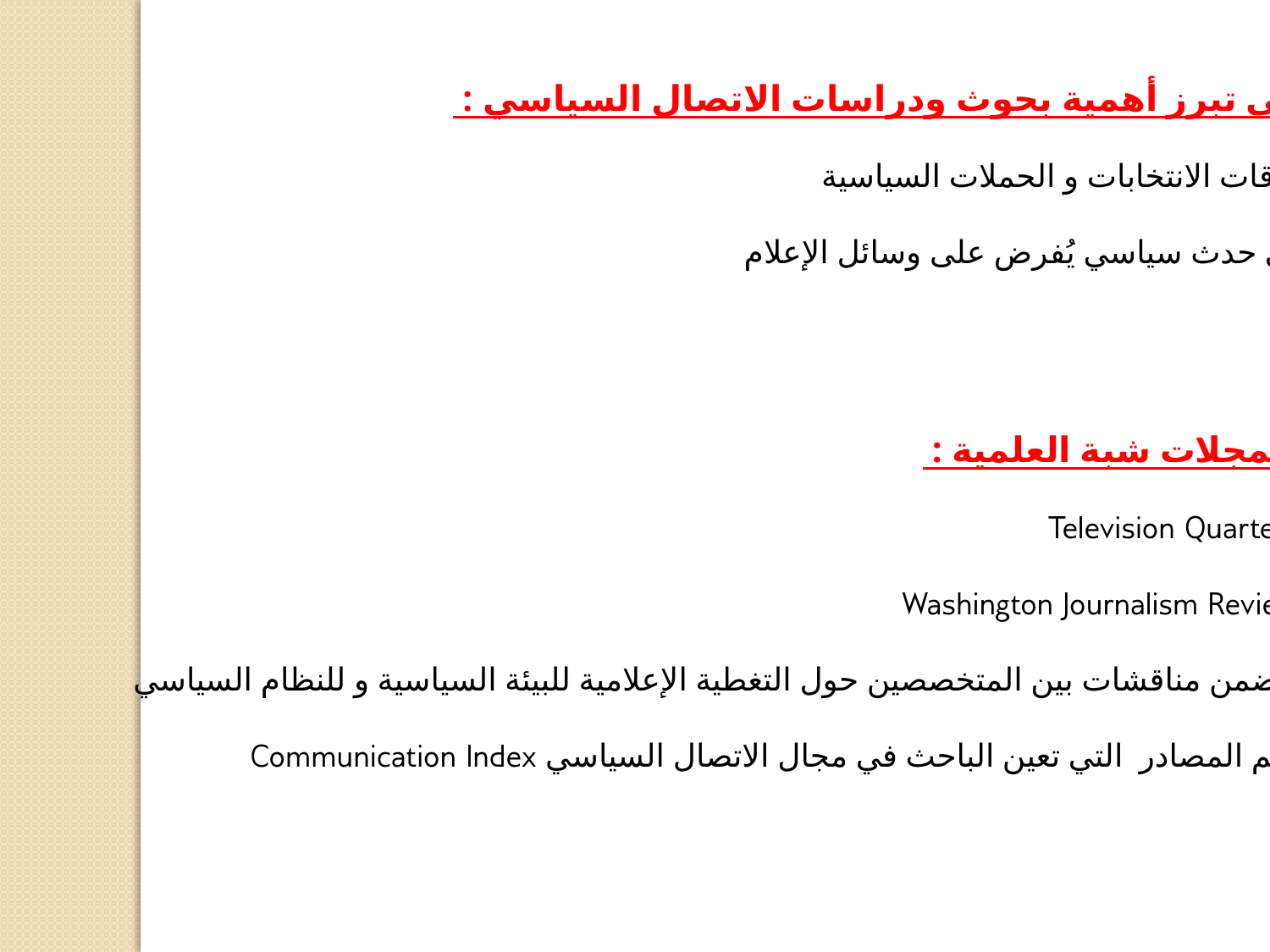

متى تبرز أهمية بحوث ودراسات الاتصال السياسي :

 أوقات الانتخابات و الحملات السياسية

 أي حدث سياسي يُفرض على وسائل الإعلام

 المجلات شبة العلمية :

Television Quarterly

 Washington Journalism Review

 تتضمن مناقشات بين المتخصصين حول التغطية الإعلامية للبيئة السياسية و للنظام السياسي

 اهم المصادر  التي تعين الباحث في مجال الاتصال السياسي Communication Index